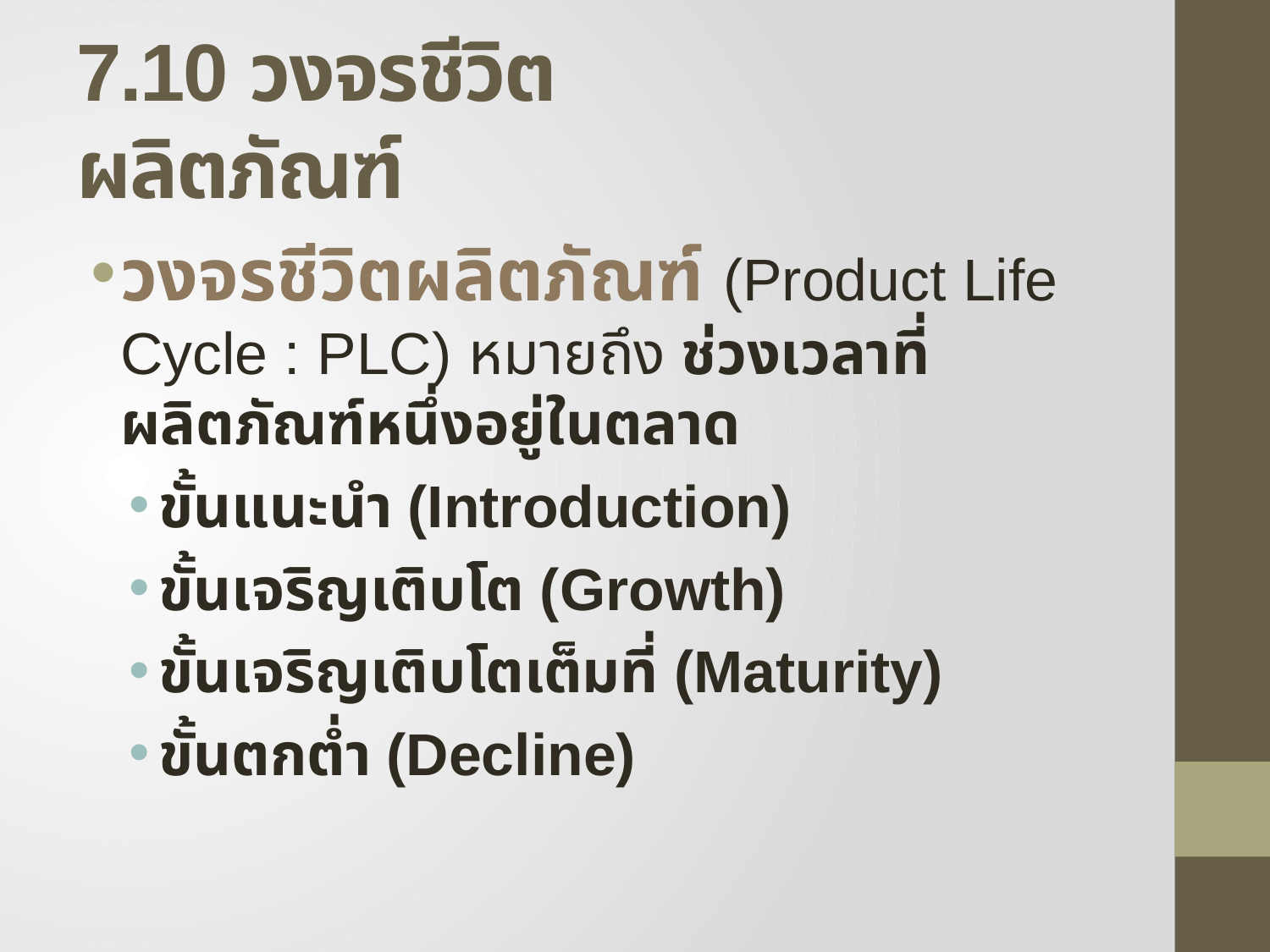

# 7.10 วงจรชีวิตผลิตภัณฑ์
วงจรชีวิตผลิตภัณฑ์ (Product Life Cycle : PLC) หมายถึง ช่วงเวลาที่ผลิตภัณฑ์หนึ่งอยู่ในตลาด
ขั้นแนะนำ (Introduction)
ขั้นเจริญเติบโต (Growth)
ขั้นเจริญเติบโตเต็มที่ (Maturity)
ขั้นตกต่ำ (Decline)